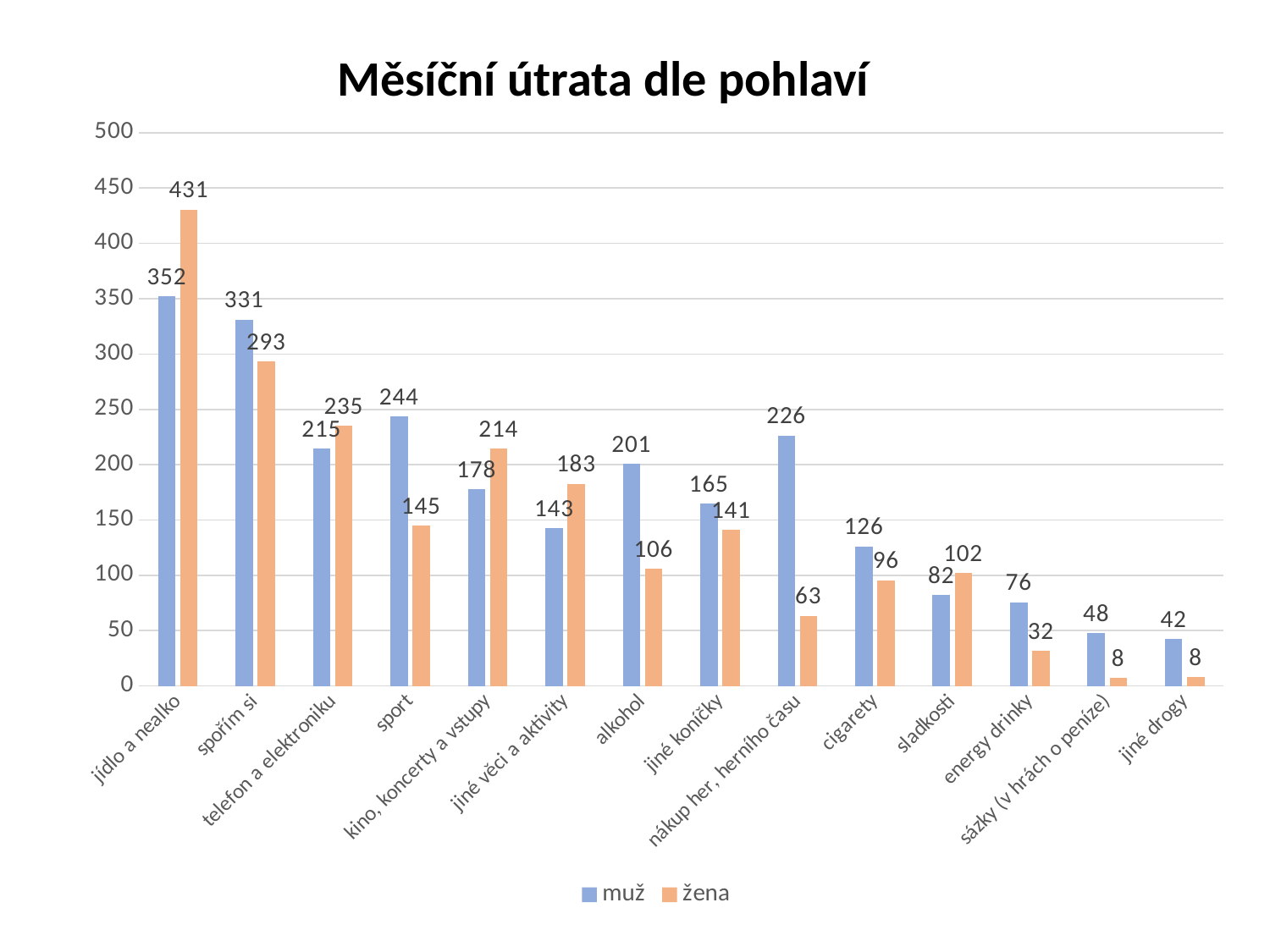

Měsíční útrata dle pohlaví

### Chart

| Category | muž | žena |
|---|---|---|
| jídlo a nealko | 352.4130998191238 | 430.5771240127493 |
| spořím si | 331.1113204751325 | 293.2685832464246 |
| telefon a elektroniku | 214.50182921564937 | 235.4536380054916 |
| sport | 243.596834682225 | 145.2038473035648 |
| kino, koncerty a vstupy | 178.097848785918 | 214.2392306797637 |
| jiné věci a aktivity | 142.50754746002883 | 182.74999606400837 |
| alkohol | 200.62153776245162 | 105.73199118030209 |
| jiné koníčky | 164.7464261640347 | 141.04415872651492 |
| nákup her, herního času | 226.4255556289474 | 63.44911471012479 |
| cigarety | 126.18839867739598 | 95.64199032035641 |
| sladkosti | 82.02365763829229 | 102.08303876728777 |
| energy drinky | 75.70532158792295 | 31.586097746242327 |
| sázky (v hrách o peníze) | 47.919646780170915 | 7.536099371569753 |
| jiné drogy | 42.23197370992934 | 8.250622847849078 |